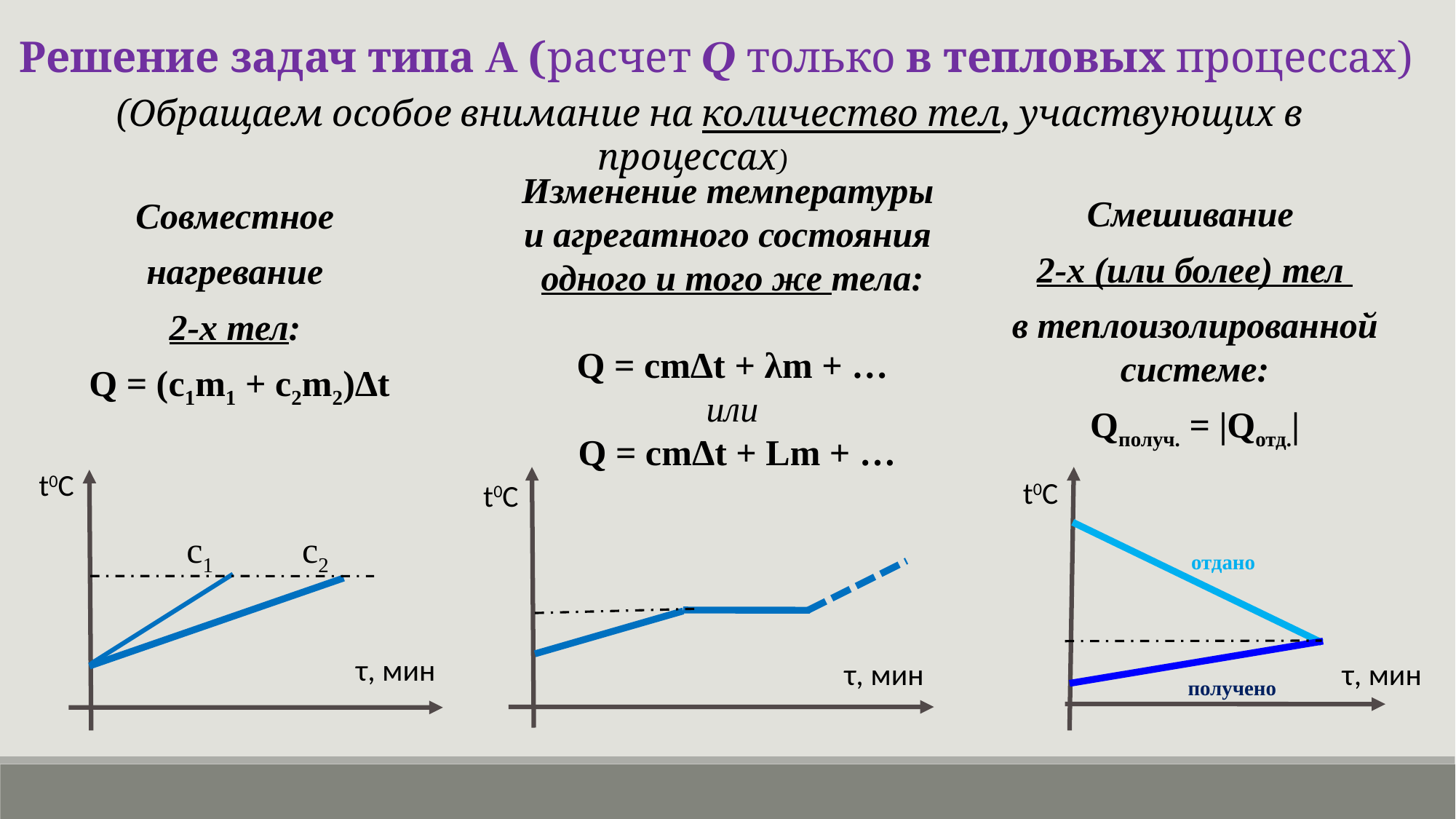

Решение задач типа A (расчет Q только в тепловых процессах)
(Обращаем особое внимание на количество тел, участвующих в процессах)
Изменение температуры
и агрегатного состояния
одного и того же тела:

Q = сmΔt + λm + …
или
 Q = сmΔt + Lm + …
Смешивание
2-х (или более) тел
в теплоизолированной системе:
Qполуч. = |Qотд.|
Совместное
нагревание
2-х тел:
Q = (с1m1 + c2m2)Δt
t0C

t0C

t0C
отдано
с1
с2

получено
τ, мин
τ, мин
τ, мин